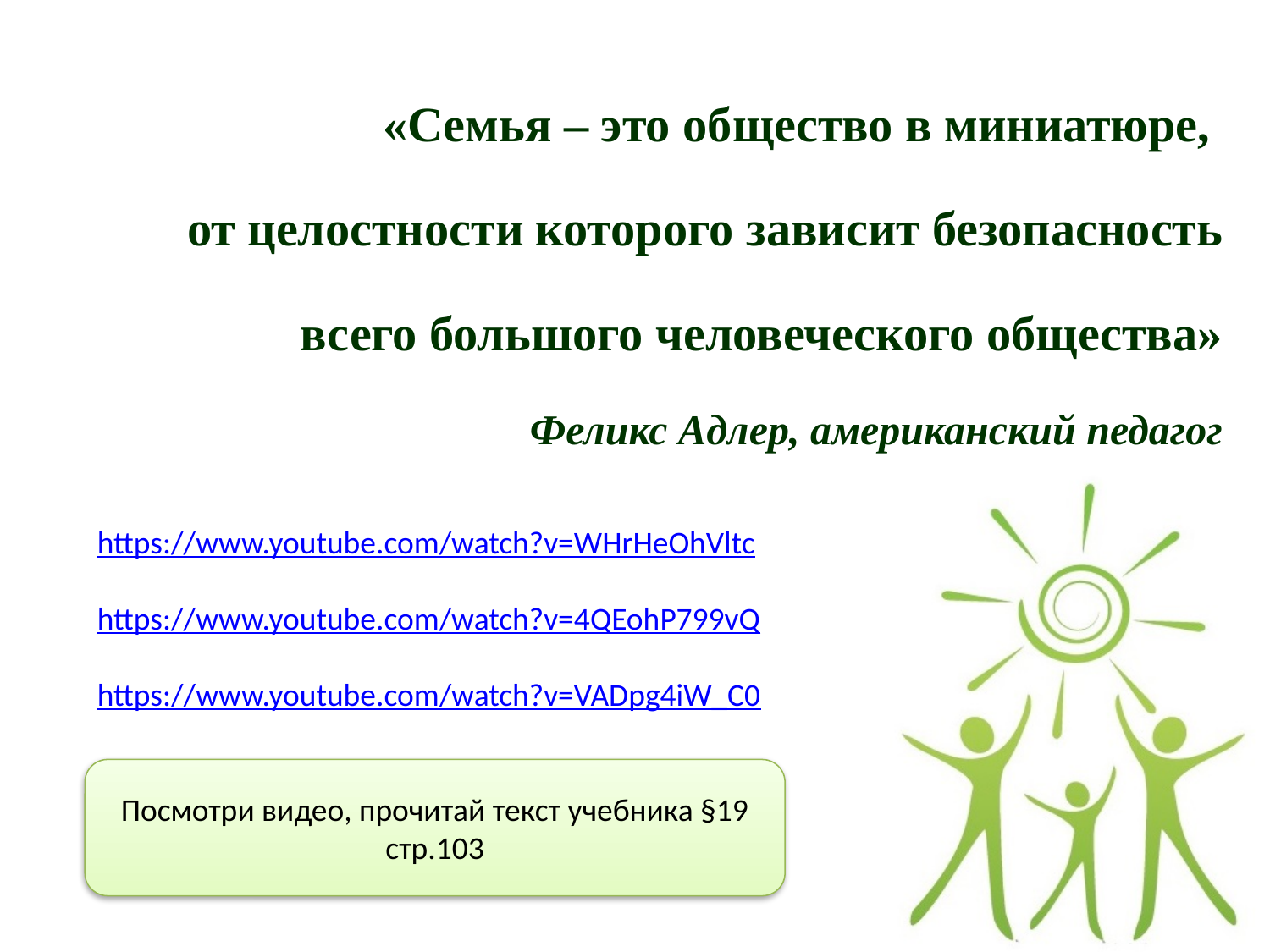

«Семья – это общество в миниатюре,
от целостности которого зависит безопасность
всего большого человеческого общества»
Феликс Адлер, американский педагог
https://www.youtube.com/watch?v=WHrHeOhVltc

https://www.youtube.com/watch?v=4QEohP799vQ

https://www.youtube.com/watch?v=VADpg4iW_C0

Посмотри видео, прочитай текст учебника §19 стр.103